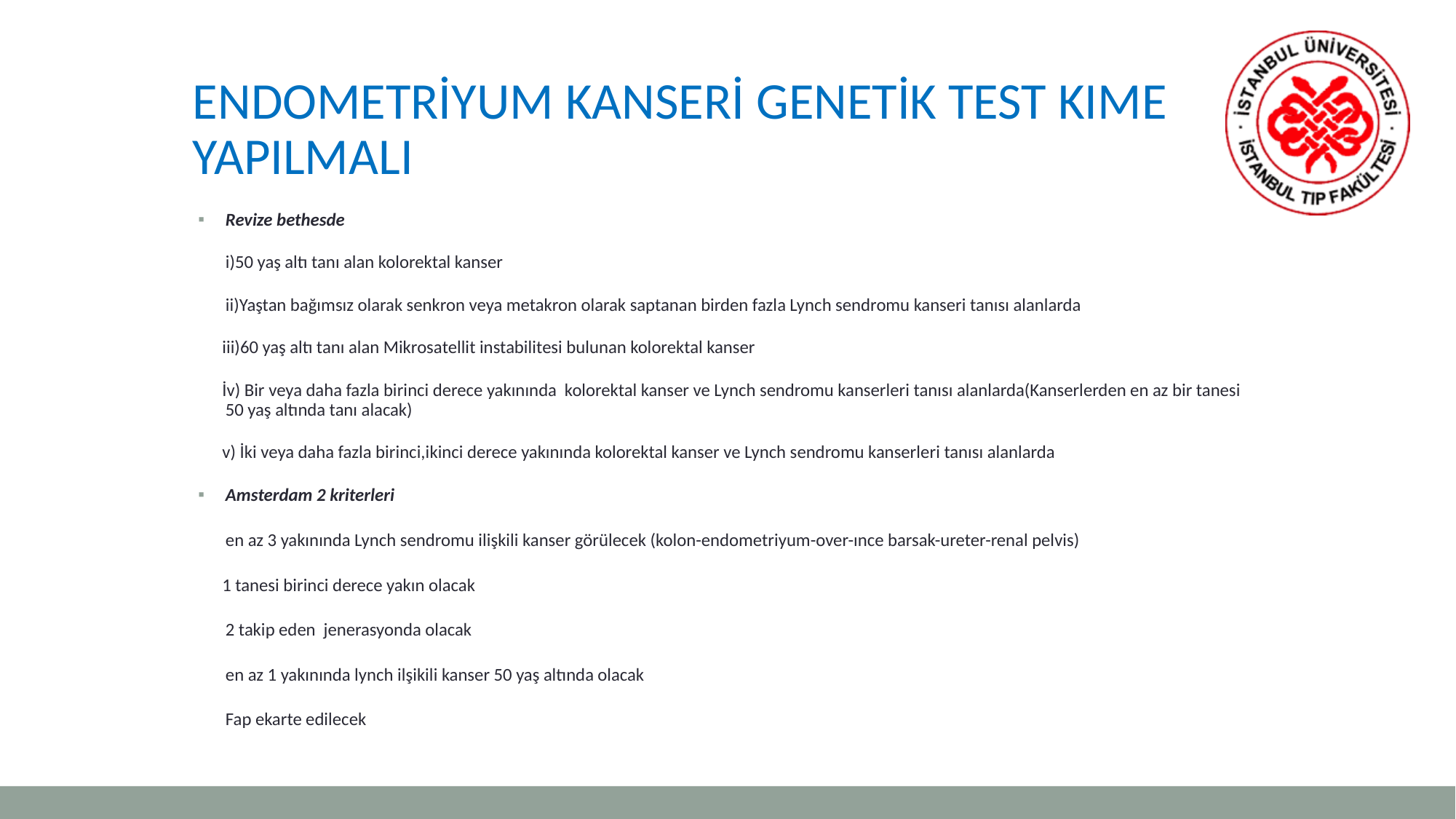

# Endometriyum kanseri genetik test kıme yapılmalı
Revize bethesde
	i)50 yaş altı tanı alan kolorektal kanser
	ii)Yaştan bağımsız olarak senkron veya metakron olarak saptanan birden fazla Lynch sendromu kanseri tanısı alanlarda
      iii)60 yaş altı tanı alan Mikrosatellit instabilitesi bulunan kolorektal kanser
      İv) Bir veya daha fazla birinci derece yakınında  kolorektal kanser ve Lynch sendromu kanserleri tanısı alanlarda(Kanserlerden en az bir tanesi 50 yaş altında tanı alacak)
      v) İki veya daha fazla birinci,ikinci derece yakınında kolorektal kanser ve Lynch sendromu kanserleri tanısı alanlarda
Amsterdam 2 kriterleri
	en az 3 yakınında Lynch sendromu ilişkili kanser görülecek (kolon-endometriyum-over-ınce barsak-ureter-renal pelvis)
      1 tanesi birinci derece yakın olacak
	2 takip eden  jenerasyonda olacak
	en az 1 yakınında lynch ilşikili kanser 50 yaş altında olacak
	Fap ekarte edilecek